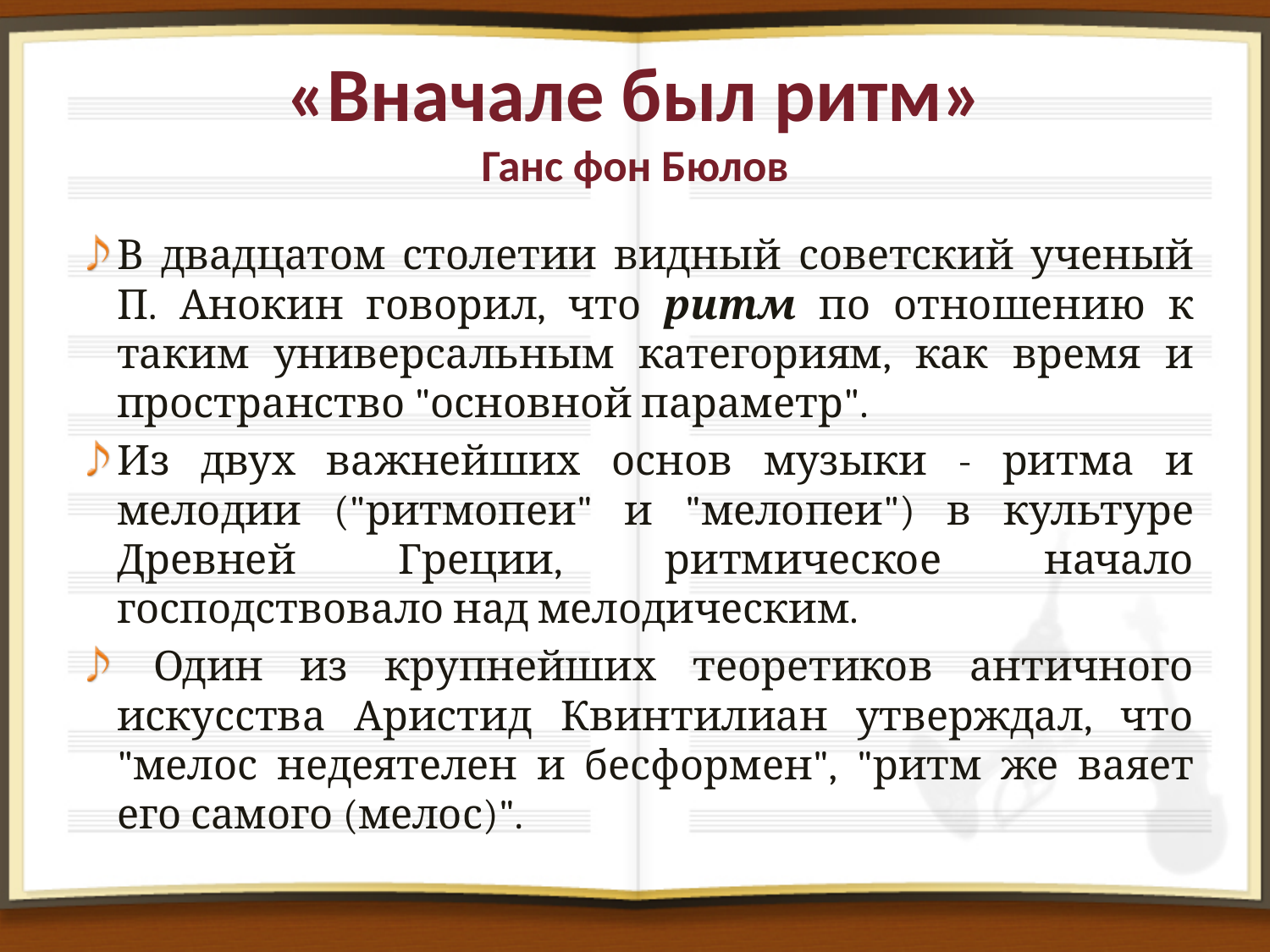

# «Вначале был ритм» Ганс фон Бюлов
В двадцатом столетии видный советский ученый П. Анокин говорил, что ритм по отношению к таким универсальным категориям, как время и пространство "основной параметр".
Из двух важнейших основ музыки - ритма и мелодии ("ритмопеи" и "мелопеи") в культуре Древней Греции, ритмическое начало господствовало над мелодическим.
 Один из крупнейших теоретиков античного искусства Аристид Квинтилиан утверждал, что "мелос недеятелен и бесформен", "ритм же ваяет его самого (мелос)".